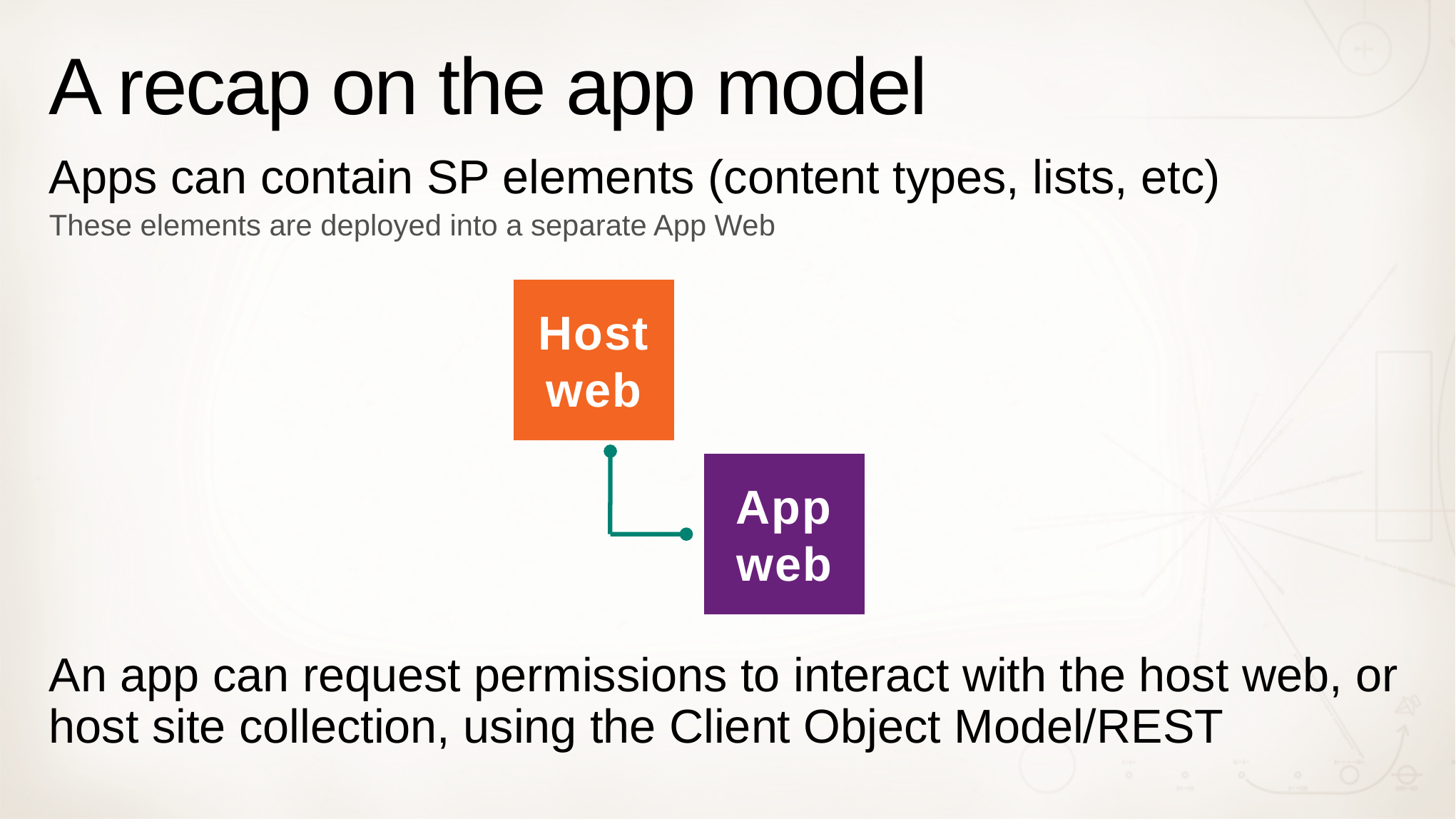

# A recap on the app model
Apps can contain SP elements (content types, lists, etc)
These elements are deployed into a separate App Web

An app can request permissions to interact with the host web, or host site collection, using the Client Object Model/REST

Host web

App web